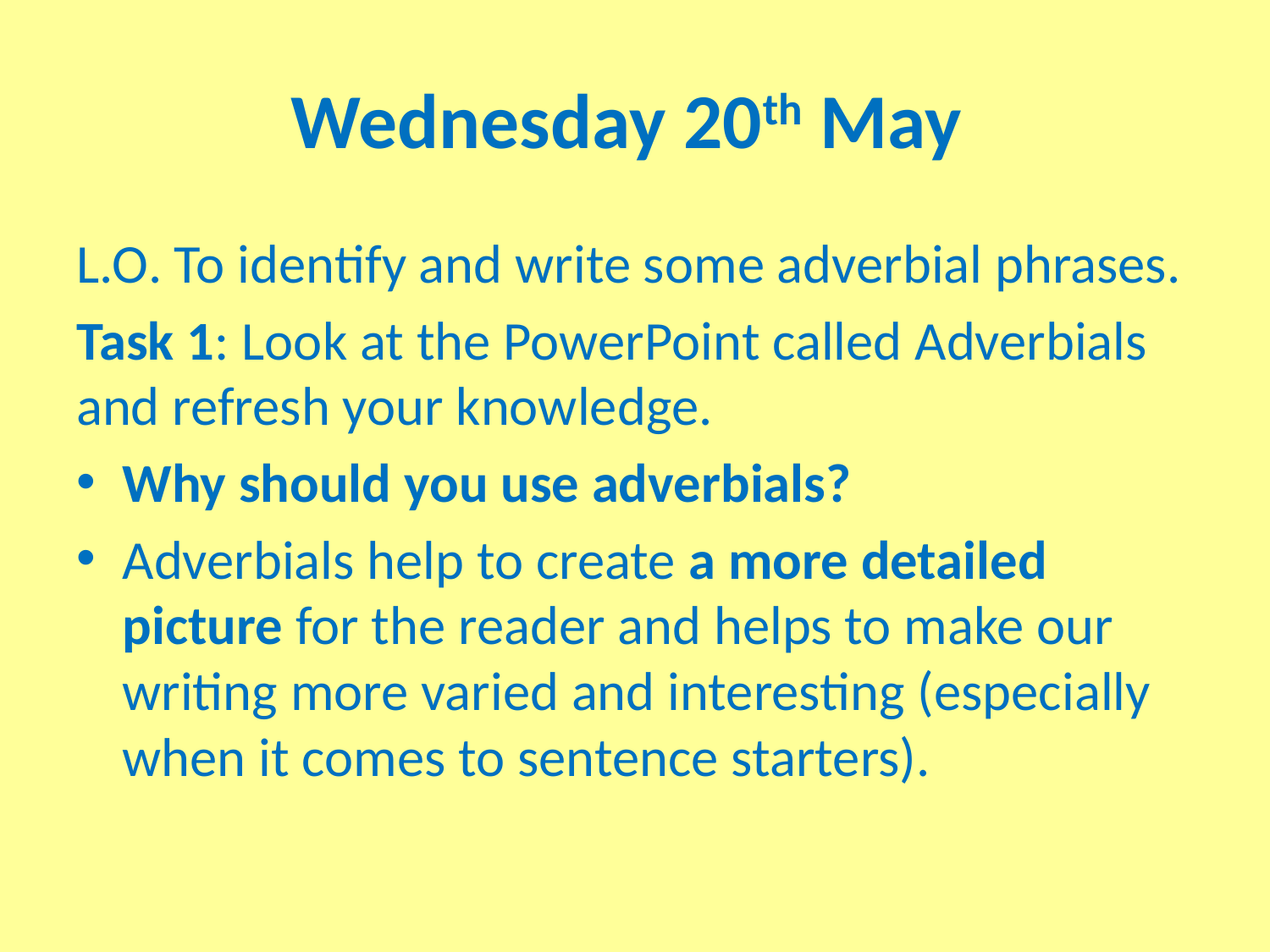

# Wednesday 20th May
L.O. To identify and write some adverbial phrases.
Task 1: Look at the PowerPoint called Adverbials and refresh your knowledge.
Why should you use adverbials?
Adverbials help to create a more detailed picture for the reader and helps to make our writing more varied and interesting (especially when it comes to sentence starters).